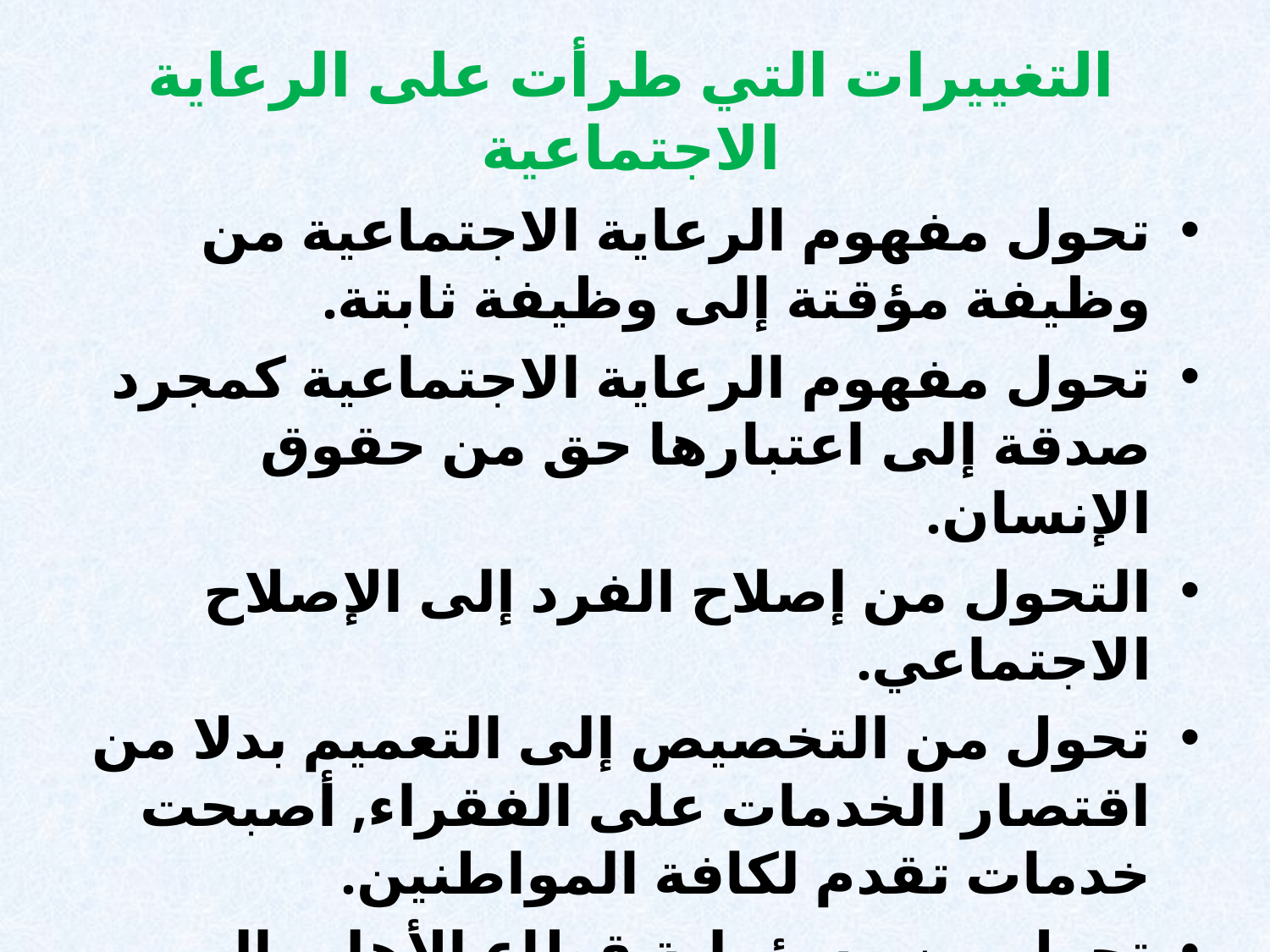

# التغييرات التي طرأت على الرعاية الاجتماعية
تحول مفهوم الرعاية الاجتماعية من وظيفة مؤقتة إلى وظيفة ثابتة.
تحول مفهوم الرعاية الاجتماعية كمجرد صدقة إلى اعتبارها حق من حقوق الإنسان.
التحول من إصلاح الفرد إلى الإصلاح الاجتماعي.
تحول من التخصيص إلى التعميم بدلا من اقتصار الخدمات على الفقراء, أصبحت خدمات تقدم لكافة المواطنين.
تحول من مسؤولية قطاع الأهلي إلى قطاع حكومي.